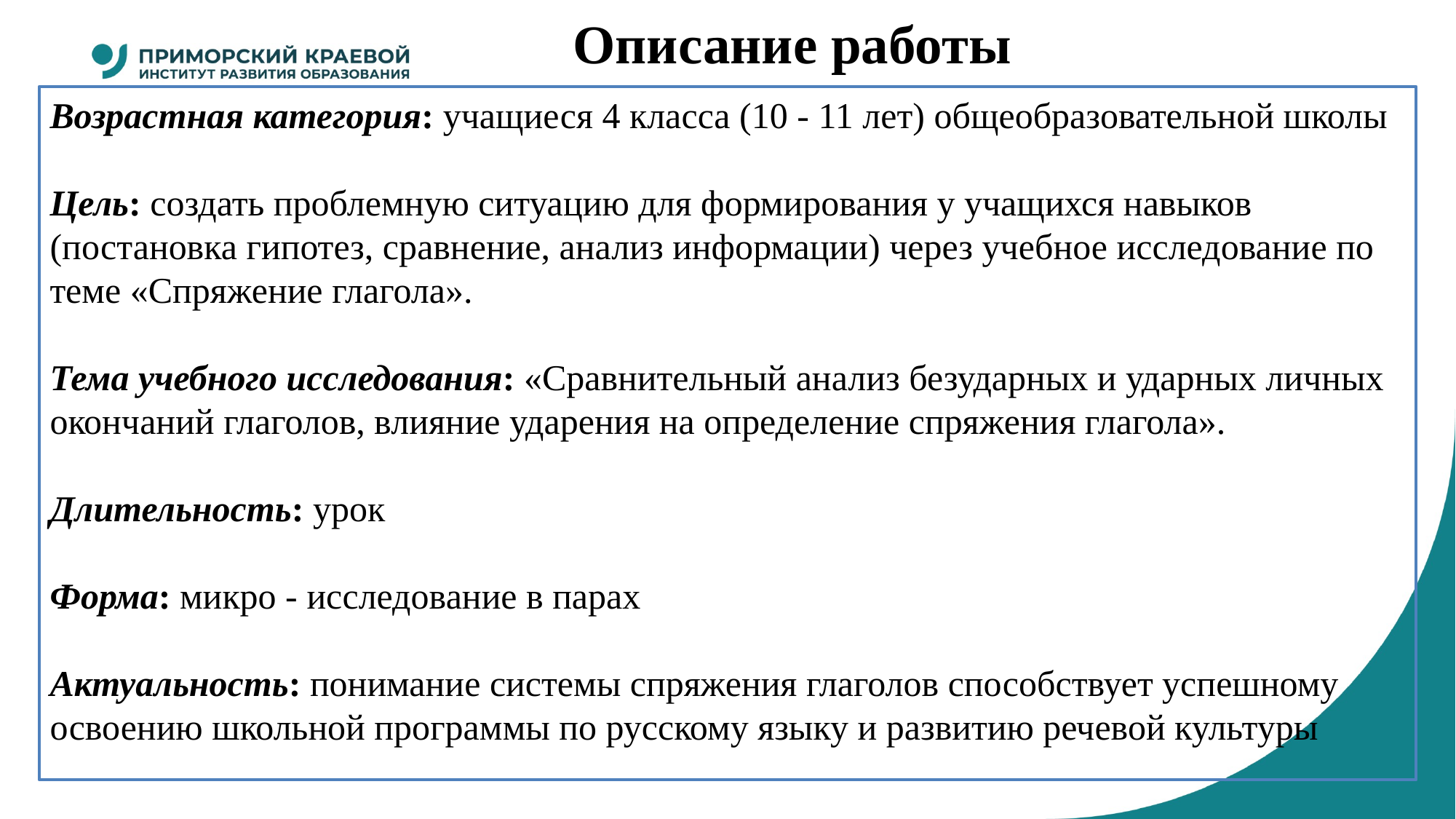

# Описание работы
Возрастная категория: учащиеся 4 класса (10 - 11 лет) общеобразовательной школы

Цель: создать проблемную ситуацию для формирования у учащихся навыков (постановка гипотез, сравнение, анализ информации) через учебное исследование по теме «Спряжение глагола».

Тема учебного исследования: «Сравнительный анализ безударных и ударных личных окончаний глаголов, влияние ударения на определение спряжения глагола».

Длительность: урок

Форма: микро - исследование в парах

Актуальность: понимание системы спряжения глаголов способствует успешному освоению школьной программы по русскому языку и развитию речевой культуры